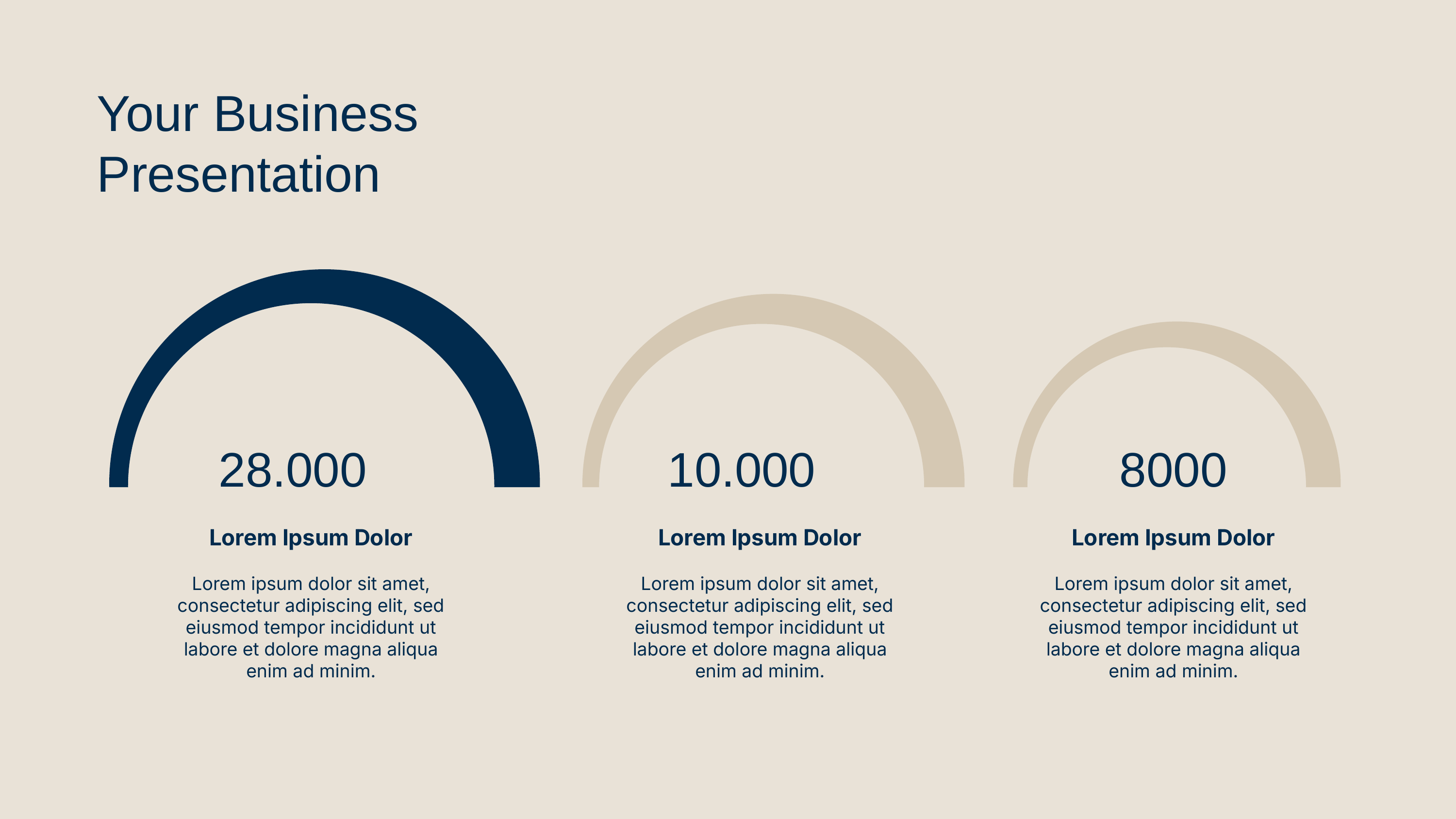

Your Business
Presentation

28.000
10.000
8000
Lorem Ipsum Dolor
Lorem Ipsum Dolor
Lorem Ipsum Dolor
Lorem ipsum dolor sit amet, consectetur adipiscing elit, sed eiusmod tempor incididunt ut labore et dolore magna aliqua enim ad minim.
Lorem ipsum dolor sit amet, consectetur adipiscing elit, sed eiusmod tempor incididunt ut labore et dolore magna aliqua enim ad minim.
Lorem ipsum dolor sit amet, consectetur adipiscing elit, sed eiusmod tempor incididunt ut labore et dolore magna aliqua enim ad minim.